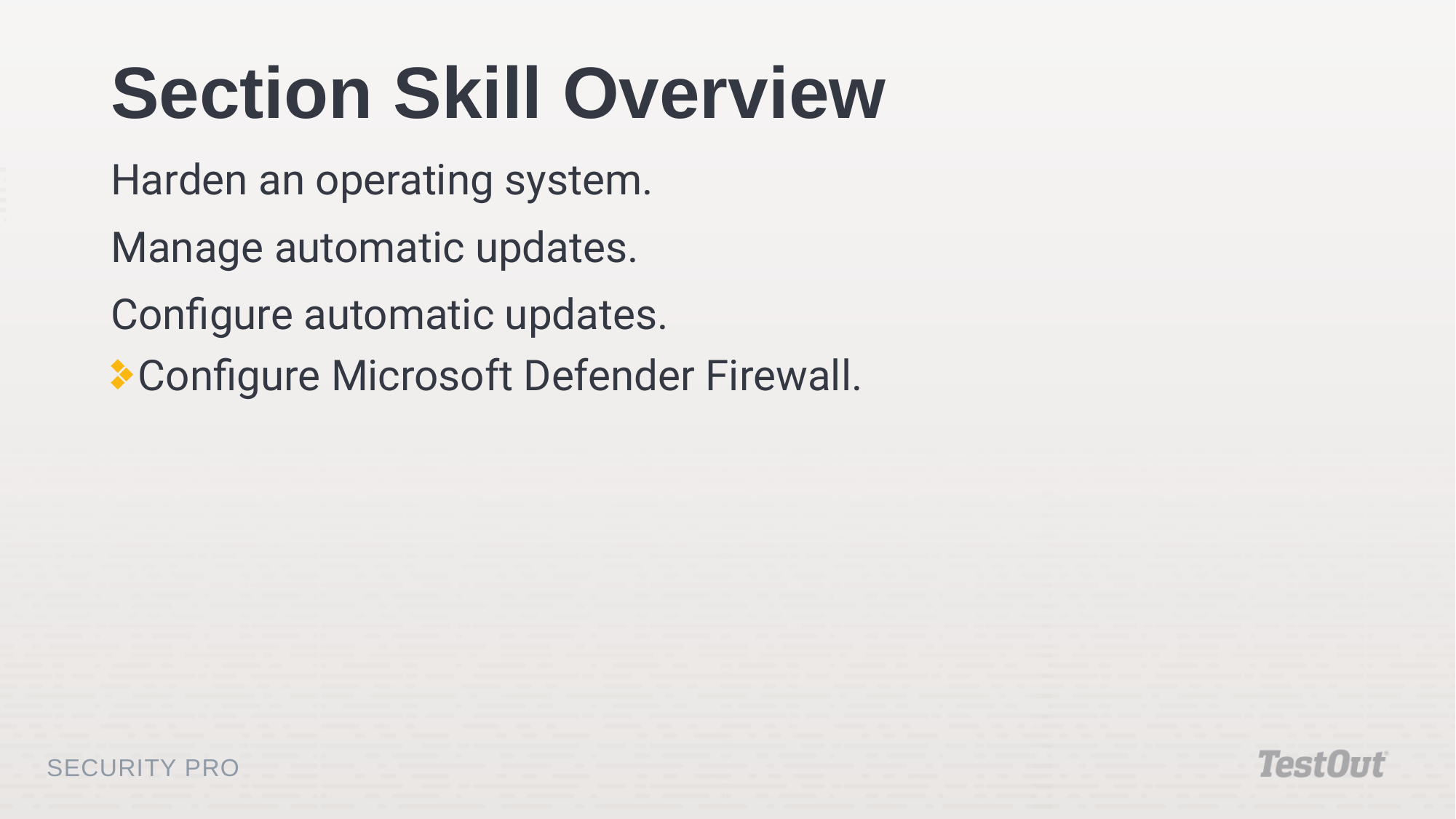

# Section Skill Overview
Harden an operating system.
Manage automatic updates.
Configure automatic updates.
Configure Microsoft Defender Firewall.
Security Pro